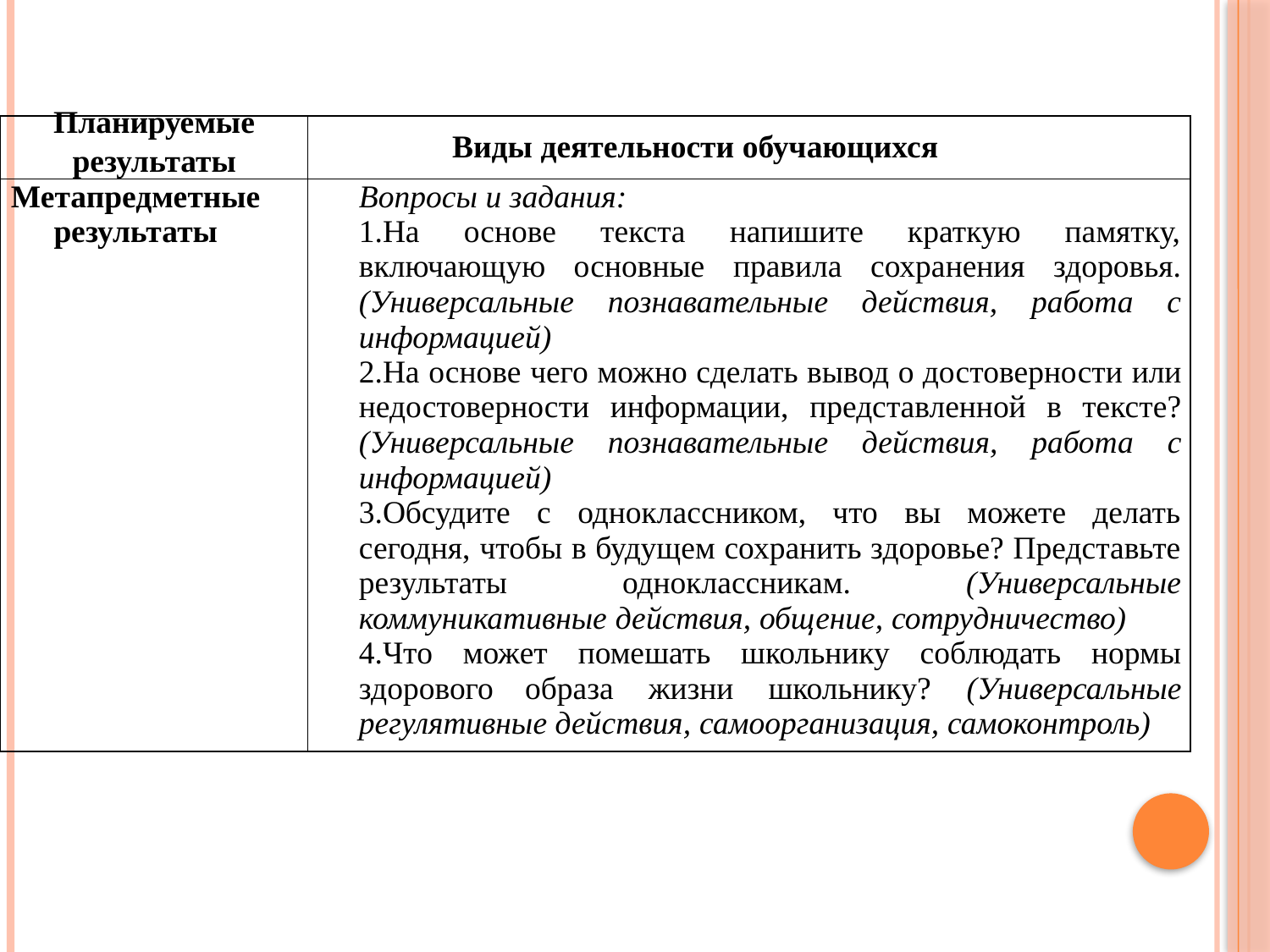

| Планируемые результаты | Виды деятельности обучающихся |
| --- | --- |
| Метапредметные результаты | Вопросы и задания: На основе текста напишите краткую памятку, включающую основные правила сохранения здоровья. (Универсальные познавательные действия, работа с информацией) На основе чего можно сделать вывод о достоверности или недостоверности информации, представленной в тексте? (Универсальные познавательные действия, работа с информацией) Обсудите с одноклассником, что вы можете делать сегодня, чтобы в будущем сохранить здоровье? Представьте результаты одноклассникам. (Универсальные коммуникативные действия, общение, сотрудничество) Что может помешать школьнику соблюдать нормы здорового образа жизни школьнику? (Универсальные регулятивные действия, самоорганизация, самоконтроль) |